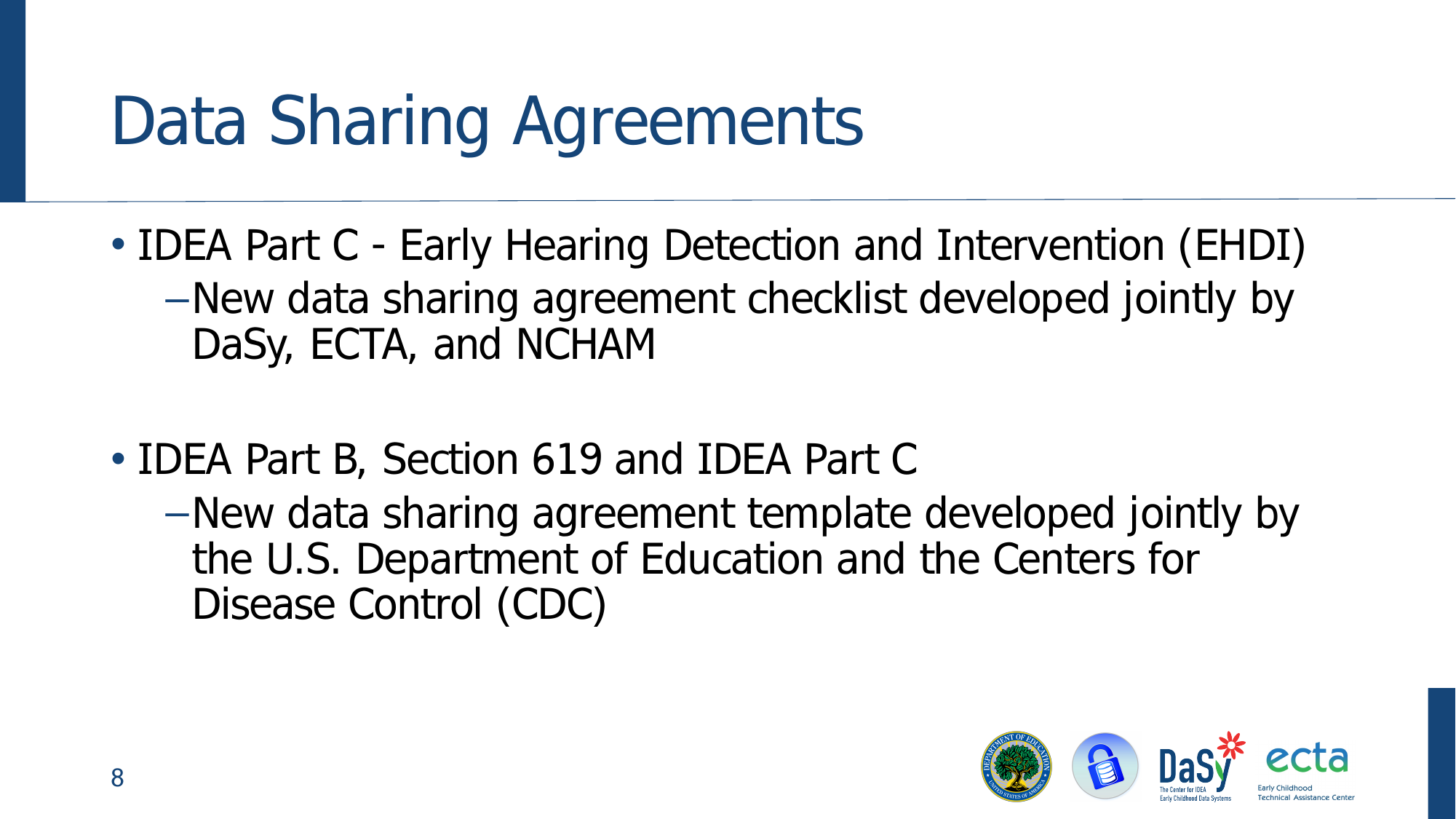

# Data Sharing Agreements
IDEA Part C - Early Hearing Detection and Intervention (EHDI)
New data sharing agreement checklist developed jointly by DaSy, ECTA, and NCHAM
IDEA Part B, Section 619 and IDEA Part C
New data sharing agreement template developed jointly by the U.S. Department of Education and the Centers for Disease Control (CDC)